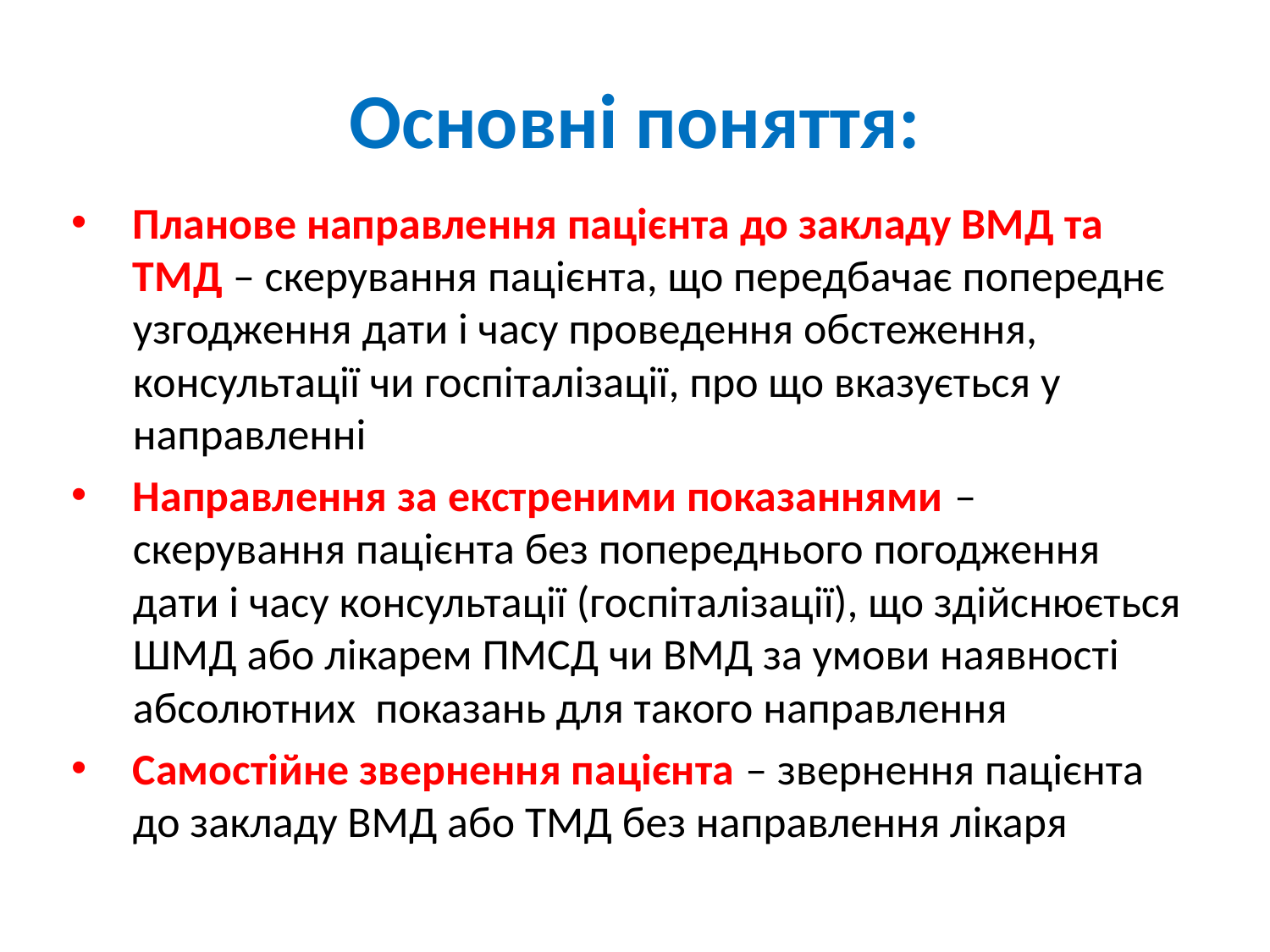

Основні поняття:
Планове направлення пацієнта до закладу ВМД та ТМД – скерування пацієнта, що передбачає попереднє узгодження дати і часу проведення обстеження, консультації чи госпіталізації, про що вказується у направленні
Направлення за екстреними показаннями – скерування пацієнта без попереднього погодження дати і часу консультації (госпіталізації), що здійснюється ШМД або лікарем ПМСД чи ВМД за умови наявності абсолютних  показань для такого направлення
Самостійне звернення пацієнта – звернення пацієнта до закладу ВМД або ТМД без направлення лікаря